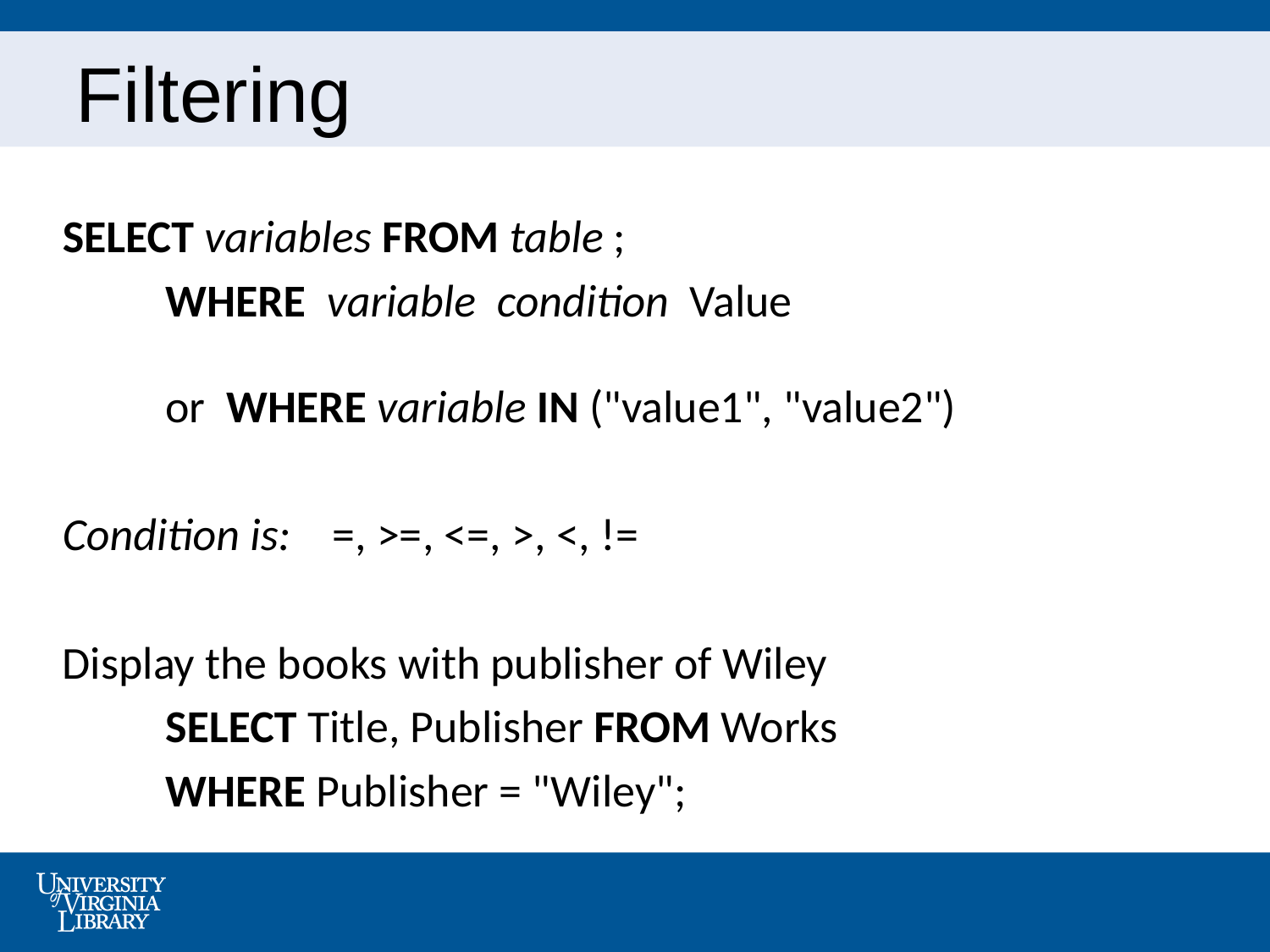

# Filtering
SELECT variables FROM table ;
	WHERE  variable  condition  Value

	or  WHERE variable IN ("value1", "value2")

Condition is:    =, >=, <=, >, <, !=

Display the books with publisher of Wiley
	SELECT Title, Publisher FROM Works
    		WHERE Publisher = "Wiley";